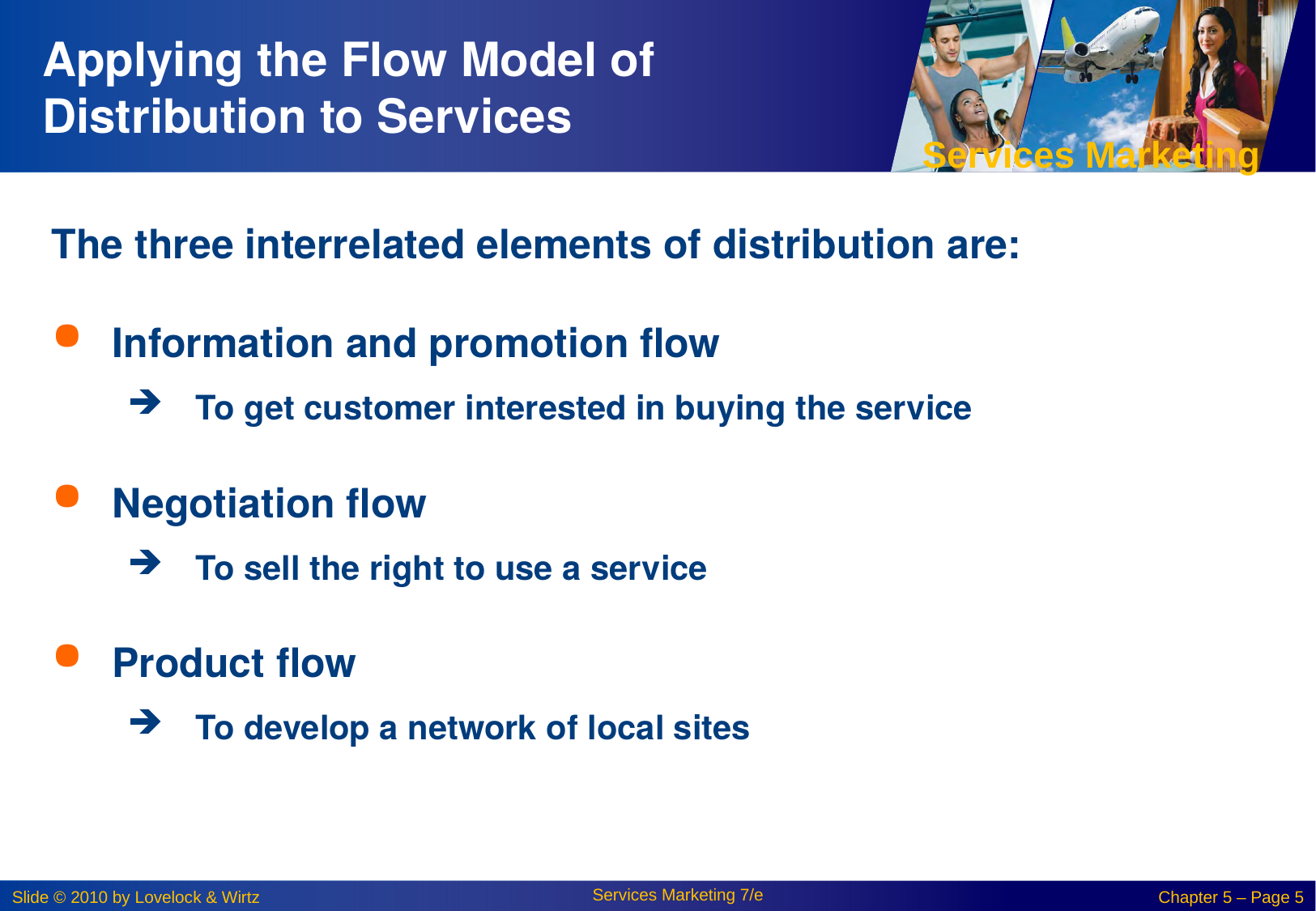

# Applying the Flow Model of Distribution to Services
The three interrelated elements of distribution are:
Information and promotion flow
To get customer interested in buying the service
Negotiation flow
To sell the right to use a service
Product flow
To develop a network of local sites